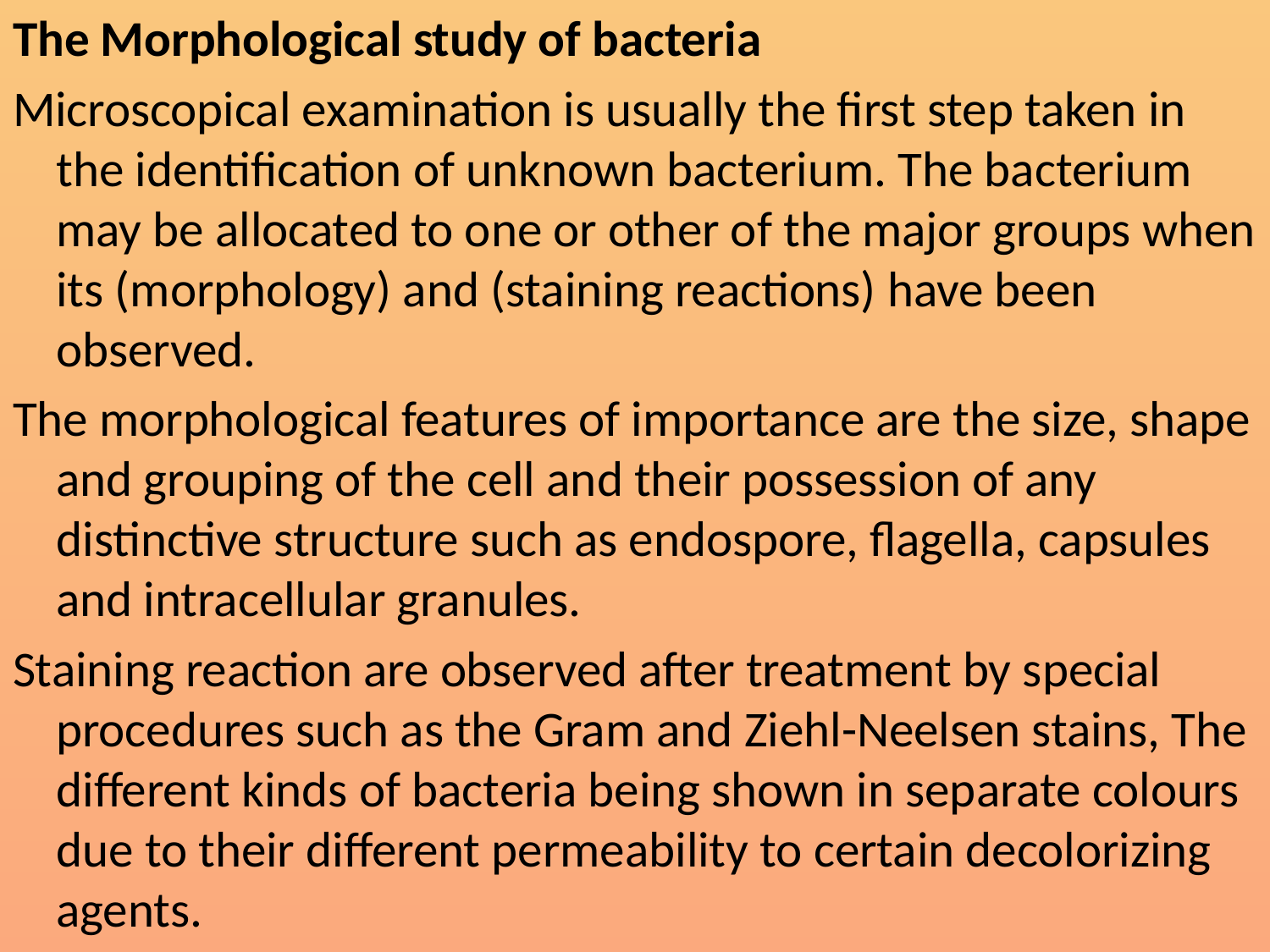

The Morphological study of bacteria
Microscopical examination is usually the first step taken in the identification of unknown bacterium. The bacterium may be allocated to one or other of the major groups when its (morphology) and (staining reactions) have been observed.
The morphological features of importance are the size, shape and grouping of the cell and their possession of any distinctive structure such as endospore, flagella, capsules and intracellular granules.
Staining reaction are observed after treatment by special procedures such as the Gram and Ziehl-Neelsen stains, The different kinds of bacteria being shown in separate colours due to their different permeability to certain decolorizing agents.

#